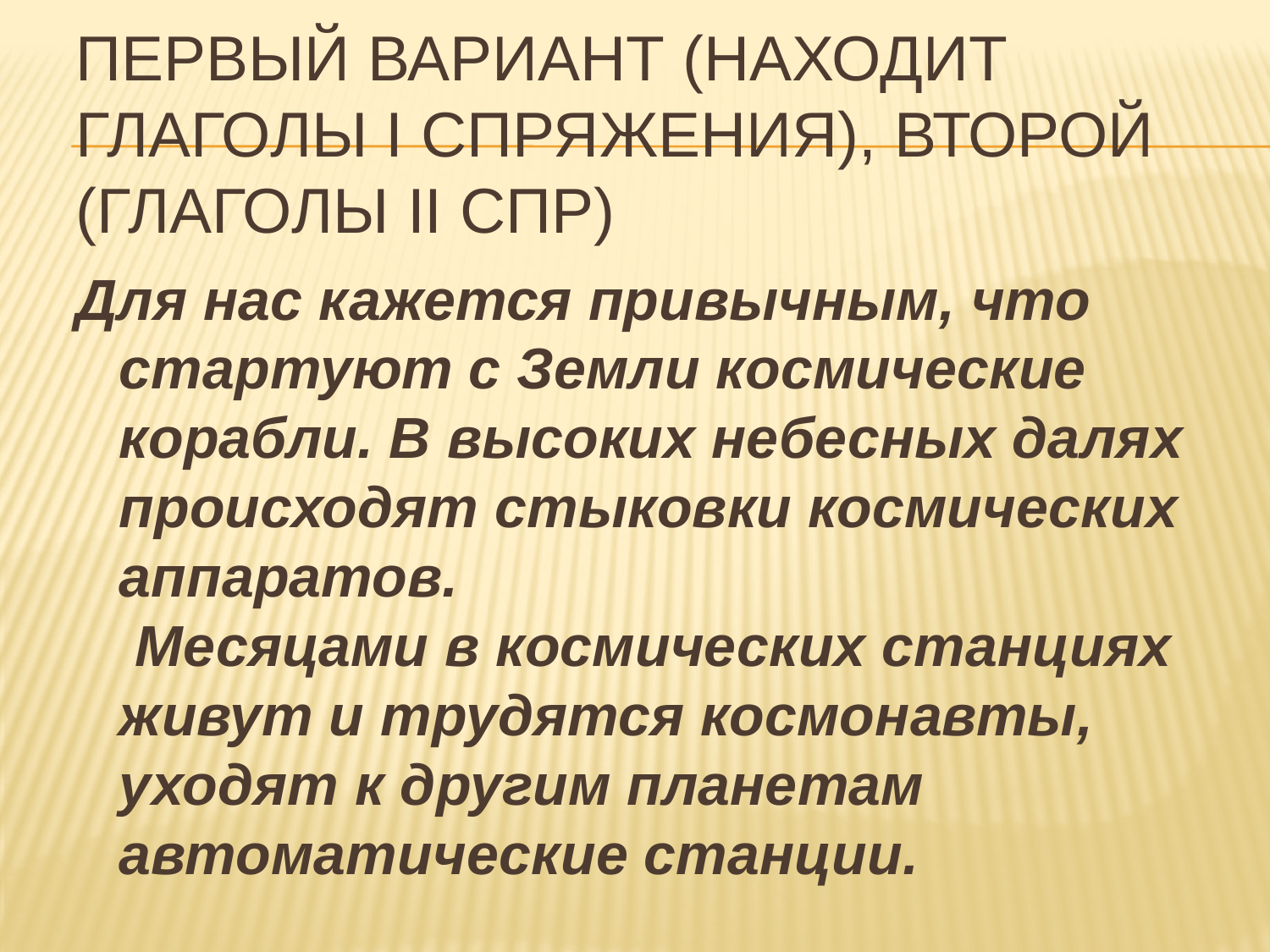

# Первый вариант (находит глаголы i спряжения), второй (глаголы ii спр)
Для нас кажется привычным, что стартуют с Земли космические корабли. В высоких небесных далях происходят стыковки космических аппаратов.
 Месяцами в космических станциях живут и трудятся космонавты, уходят к другим планетам автоматические станции.